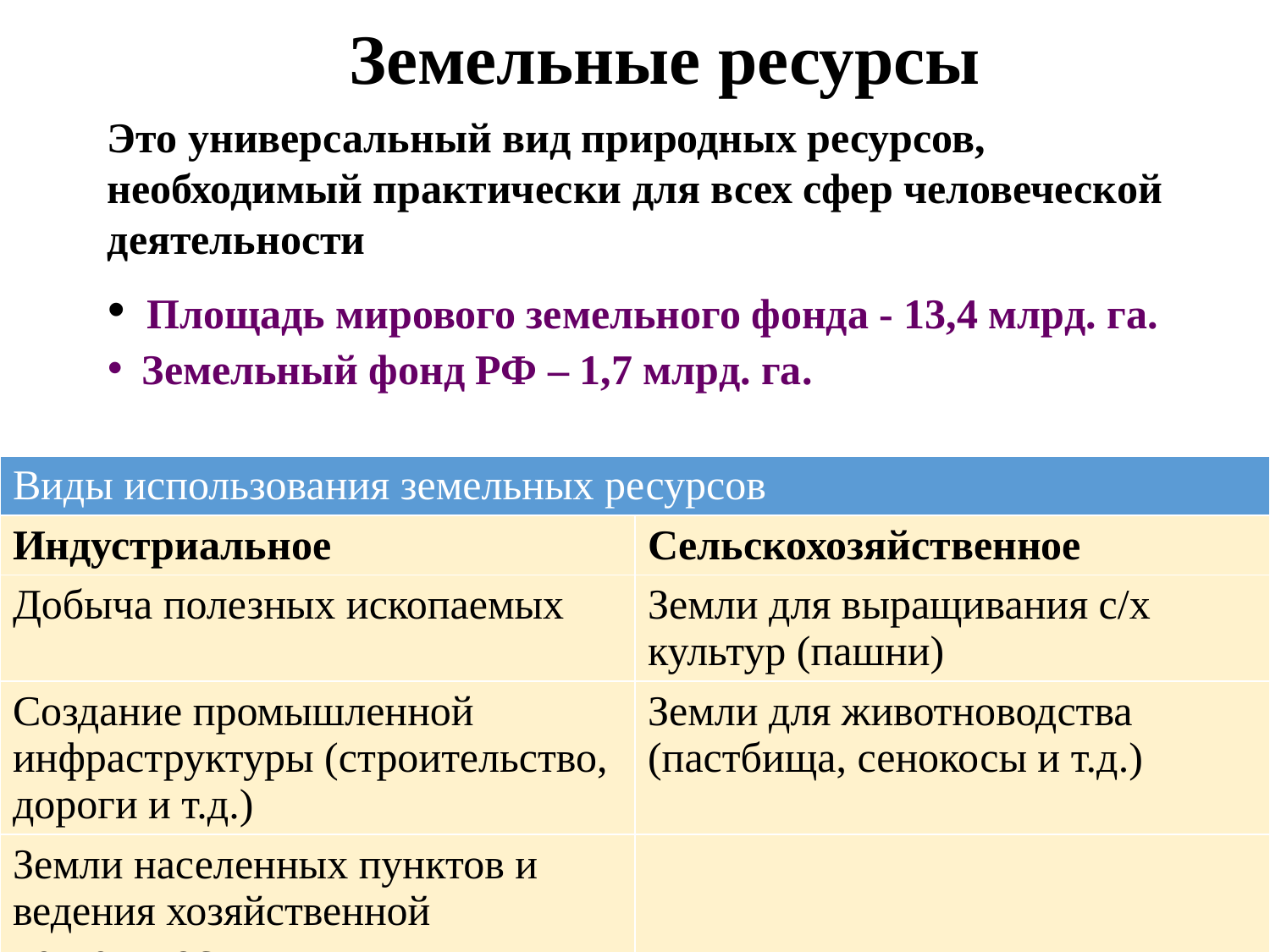

# Земельные ресурсы
Это универсальный вид природных ресурсов, необходимый практически для всех сфер человеческой деятельности
 Площадь мирового земельного фонда - 13,4 млрд. га.
 Земельный фонд РФ – 1,7 млрд. га.
| Виды использования земельных ресурсов |  |
| --- | --- |
| Индустриальное | Сельскохозяйственное |
| Добыча полезных ископаемых | Земли для выращивания с/х культур (пашни) |
| Создание промышленной инфраструктуры (строительство, дороги и т.д.) | Земли для животноводства (пастбища, сенокосы и т.д.) |
| Земли населенных пунктов и ведения хозяйственной деятельности |  |